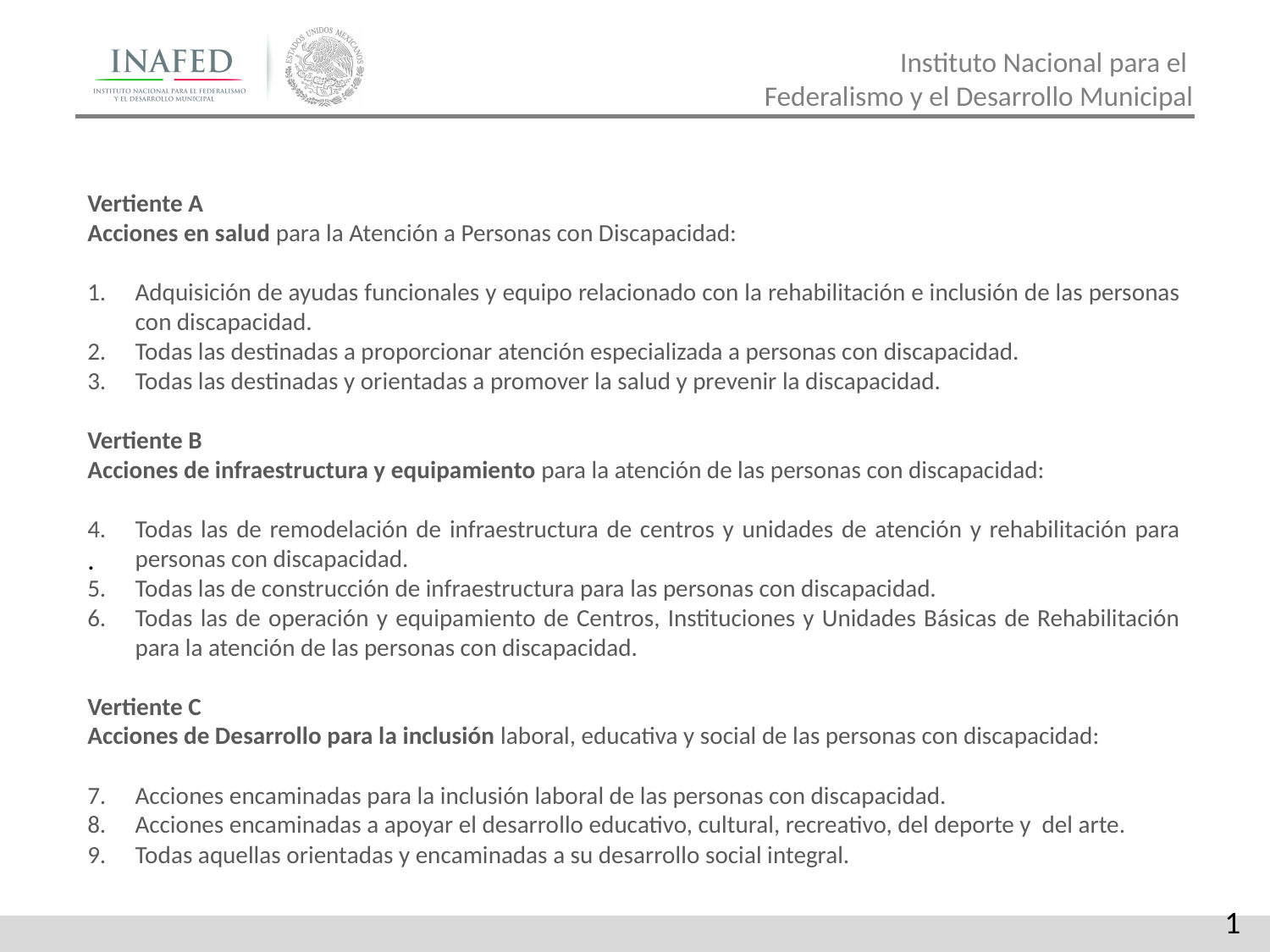

Vertiente A
Acciones en salud para la Atención a Personas con Discapacidad:

Adquisición de ayudas funcionales y equipo relacionado con la rehabilitación e inclusión de las personas con discapacidad.
Todas las destinadas a proporcionar atención especializada a personas con discapacidad.
Todas las destinadas y orientadas a promover la salud y prevenir la discapacidad.

Vertiente B
Acciones de infraestructura y equipamiento para la atención de las personas con discapacidad:

Todas las de remodelación de infraestructura de centros y unidades de atención y rehabilitación para personas con discapacidad.
Todas las de construcción de infraestructura para las personas con discapacidad.
Todas las de operación y equipamiento de Centros, Instituciones y Unidades Básicas de Rehabilitación para la atención de las personas con discapacidad.

Vertiente C
Acciones de Desarrollo para la inclusión laboral, educativa y social de las personas con discapacidad:

Acciones encaminadas para la inclusión laboral de las personas con discapacidad.
Acciones encaminadas a apoyar el desarrollo educativo, cultural, recreativo, del deporte y  del arte.
Todas aquellas orientadas y encaminadas a su desarrollo social integral.

.
1